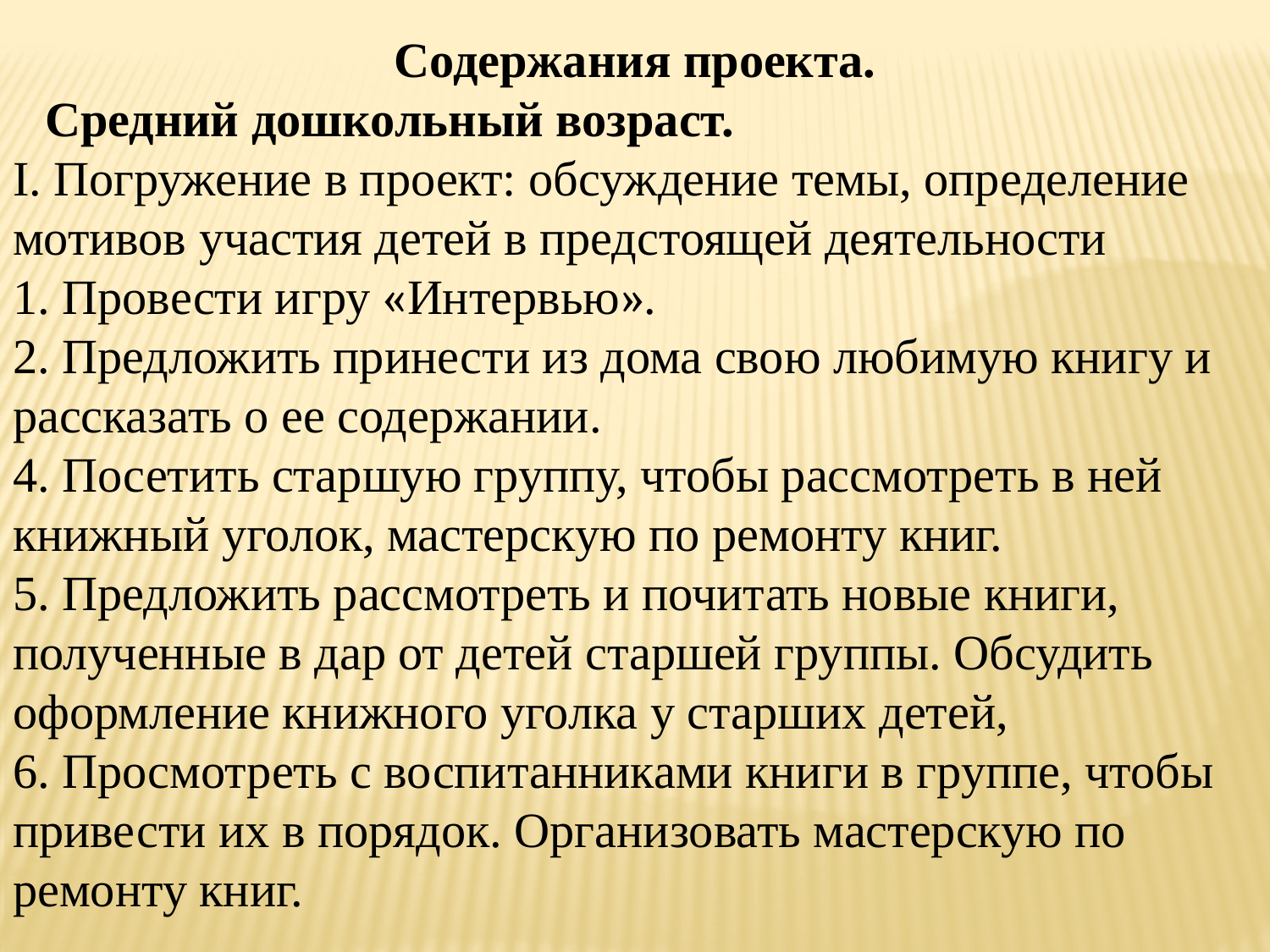

Содержания проекта.
   Средний дошкольный возраст.
I. Погружение в проект: обсуждение темы, определение мотивов участия детей в предстоящей деятельности
1. Провести игру «Интервью».
2. Предложить принести из дома свою любимую книгу и рассказать о ее содержании.
4. Посетить старшую группу, чтобы рассмотреть в ней книжный уголок, мастерскую по ремонту книг.
5. Предложить рассмотреть и почитать новые книги, полученные в дар от детей старшей группы. Обсудить оформление книжного уголка у старших детей,
6. Просмотреть с воспитанниками книги в группе, чтобы привести их в порядок. Организовать мастерскую по ремонту книг.